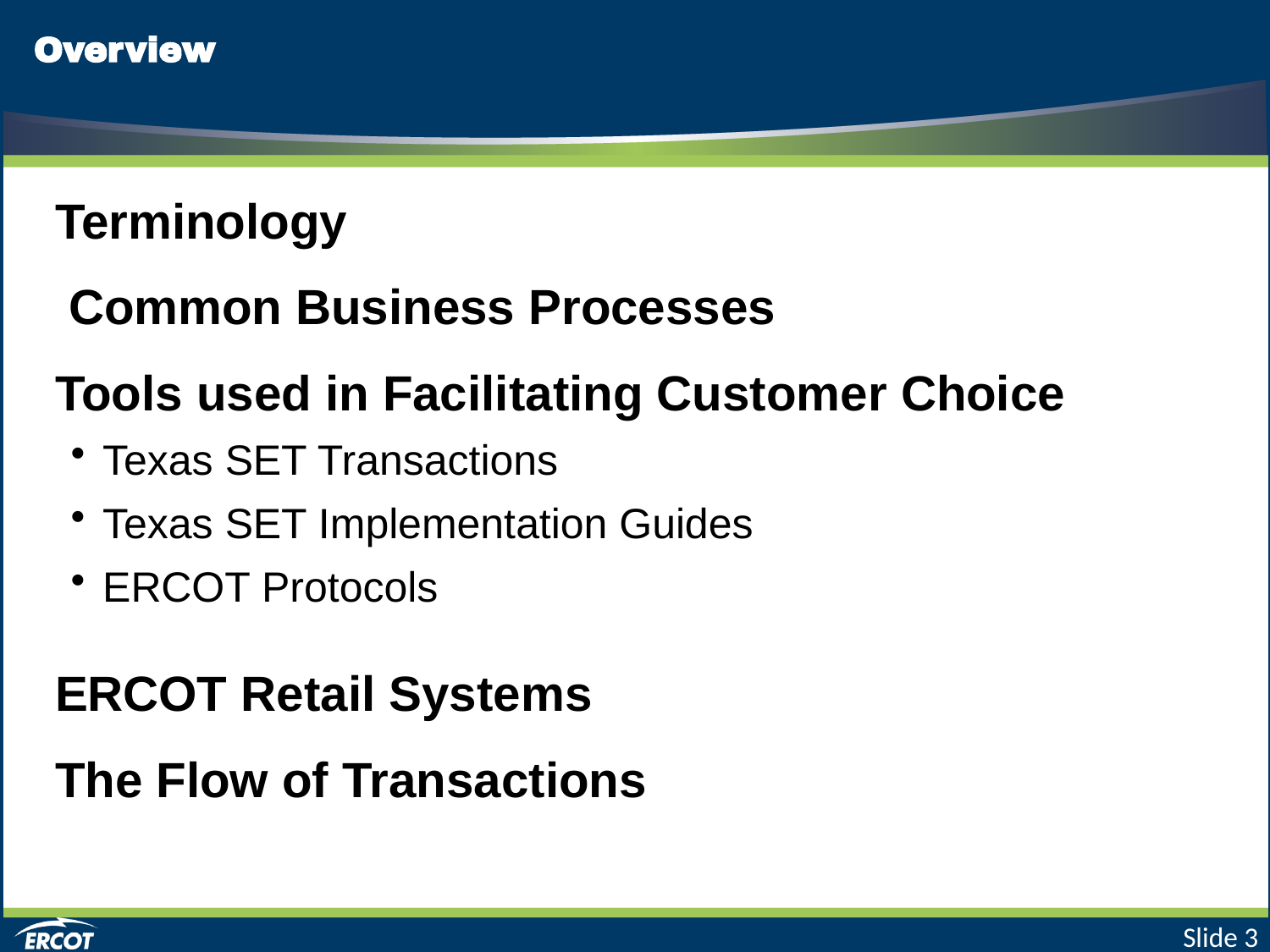

# Overview

Terminology
 Common Business Processes
Tools used in Facilitating Customer Choice
Texas SET Transactions
Texas SET Implementation Guides
ERCOT Protocols

ERCOT Retail Systems
The Flow of Transactions